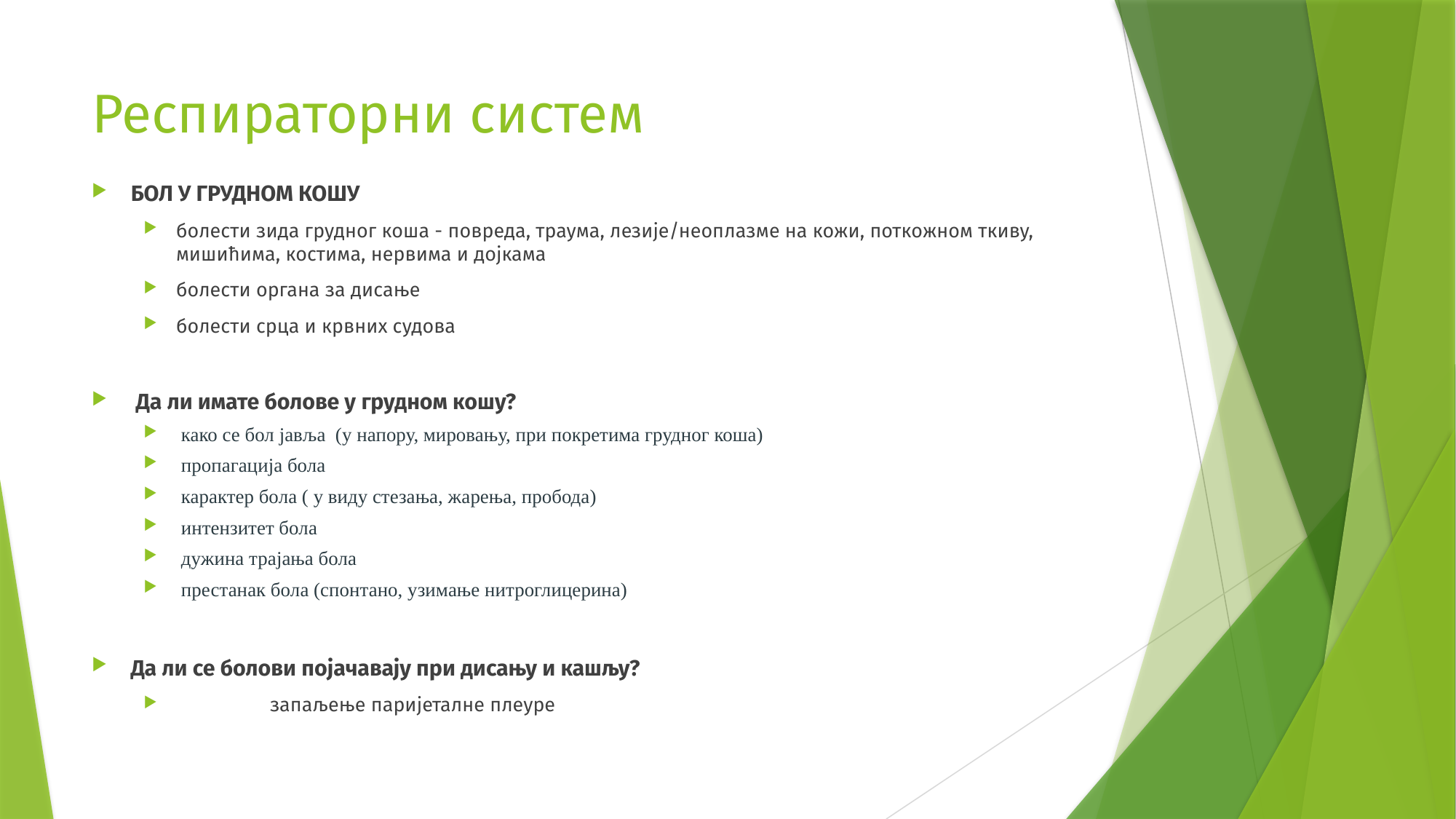

# Респираторни систем
БОЛ У ГРУДНОМ КОШУ
болести зида грудног коша - повреда, траума, лезије/неоплазме на кожи, поткожном ткиву, мишићима, костима, нервима и дојкама
болести органа за дисање
болести срца и крвних судова

 Да ли имате болове у грудном кошу?
 како се бол јавља  (у напору, мировању, при покретима грудног коша)
 пропагација бола
 карактер бола ( у виду стезања, жарења, пробода)
 интензитет бола
 дужина трајања бола
 престанак бола (спонтано, узимање нитроглицерина)

Да ли се болови појачавају при дисању и кашљу?
	 запаљење паријеталне плеуре